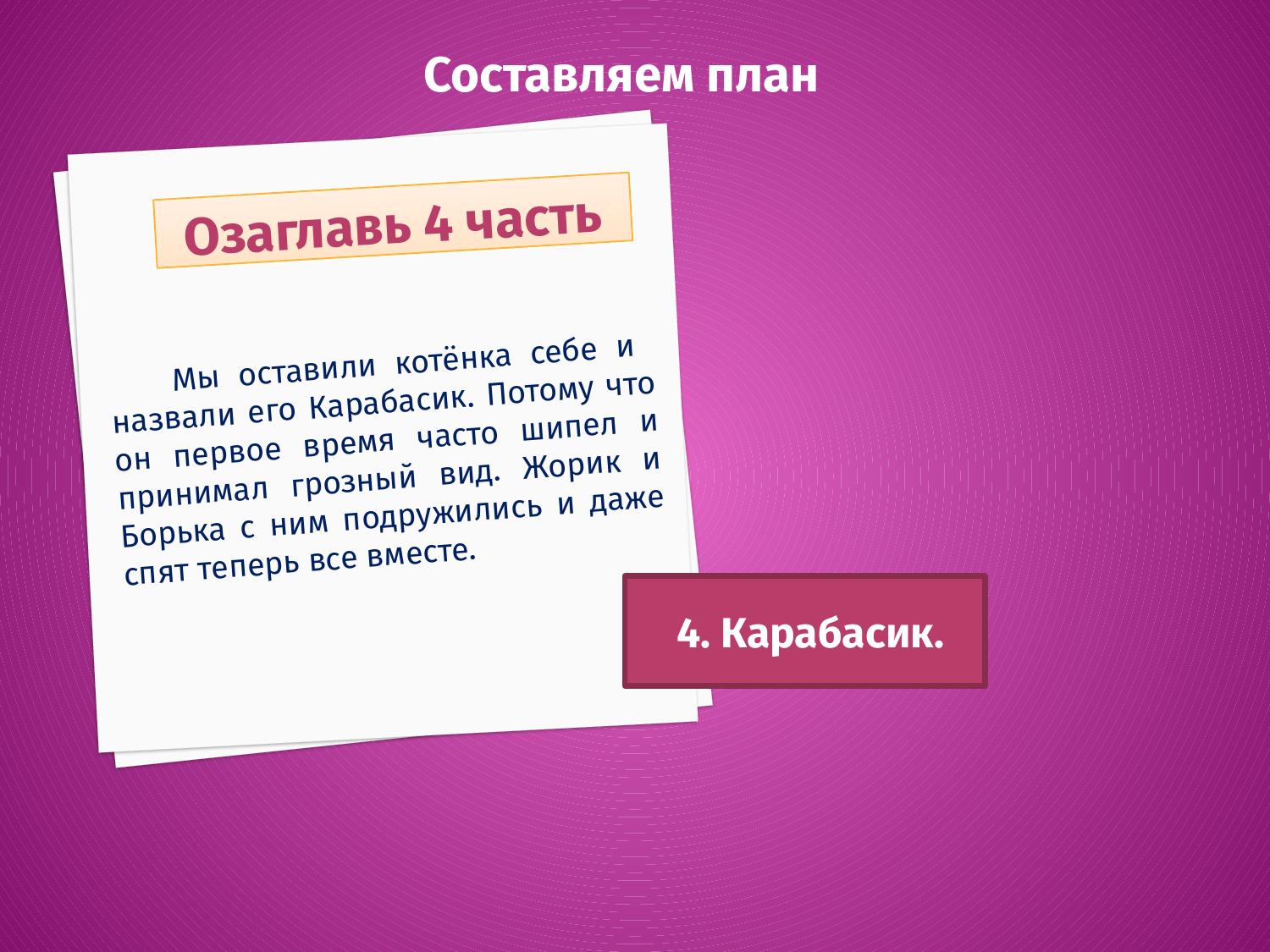

Составляем план
# Озаглавь 4 часть
Мы оставили котёнка себе и  назвали его Карабасик. Потому что он первое время часто шипел и принимал грозный вид. Жорик и Борька с ним подружились и даже спят теперь все вместе.

4. Карабасик.